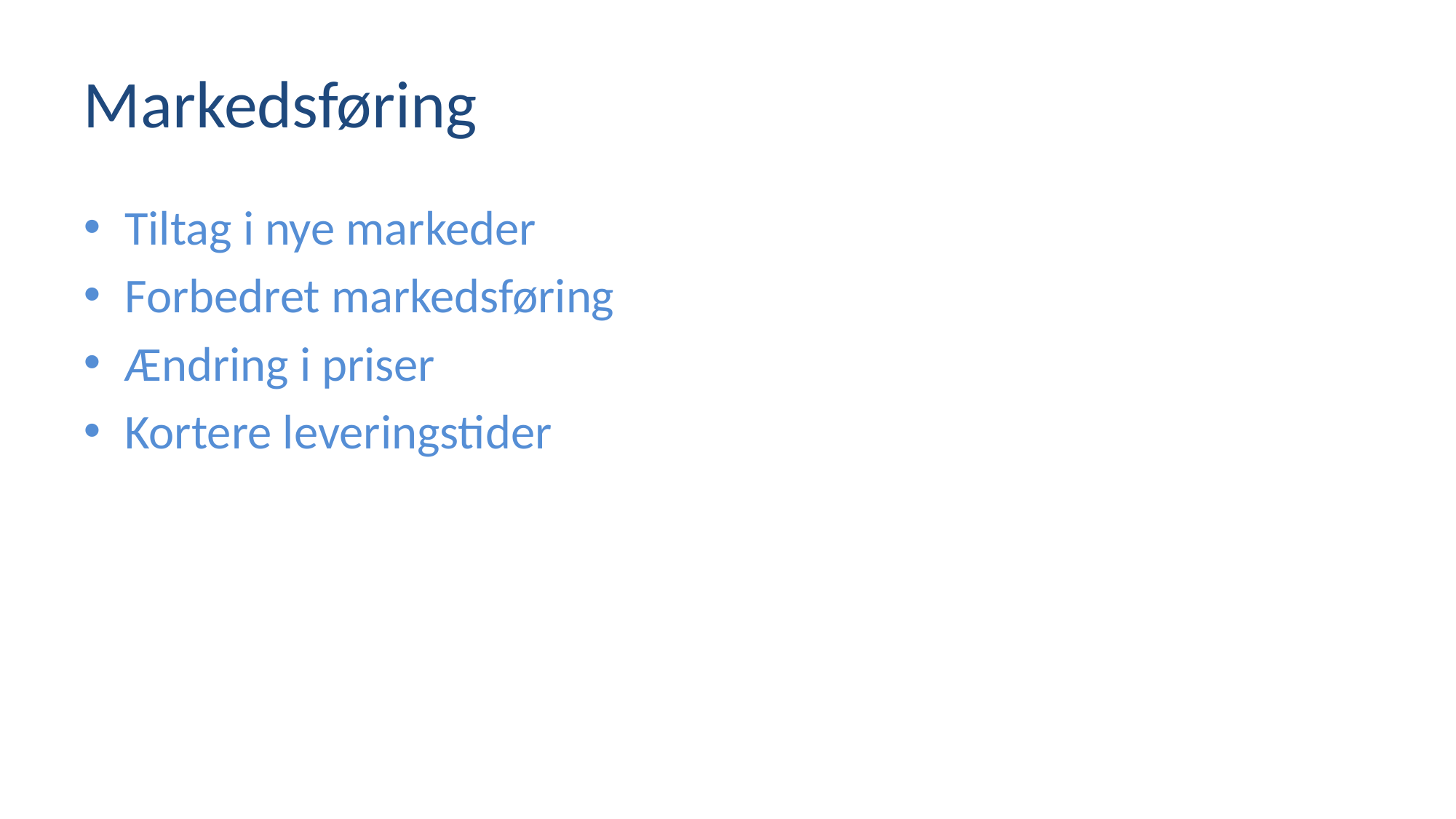

# Markedsføring
Tiltag i nye markeder
Forbedret markedsføring
Ændring i priser
Kortere leveringstider